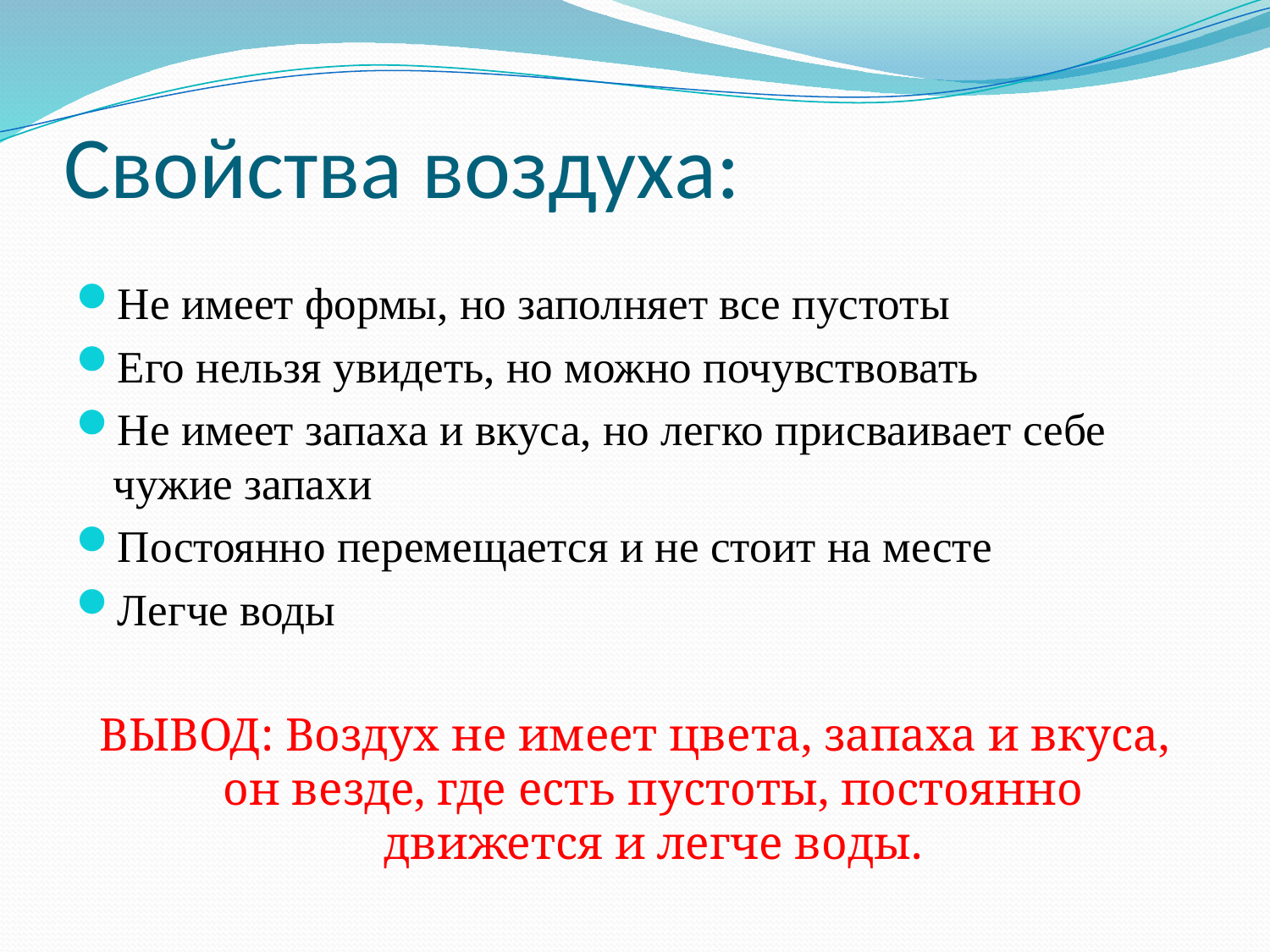

# Свойства воздуха:
Не имеет формы, но заполняет все пустоты
Его нельзя увидеть, но можно почувствовать
Не имеет запаха и вкуса, но легко присваивает себе чужие запахи
Постоянно перемещается и не стоит на месте
Легче воды

ВЫВОД: Воздух не имеет цвета, запаха и вкуса, он везде, где есть пустоты, постоянно движется и легче воды.